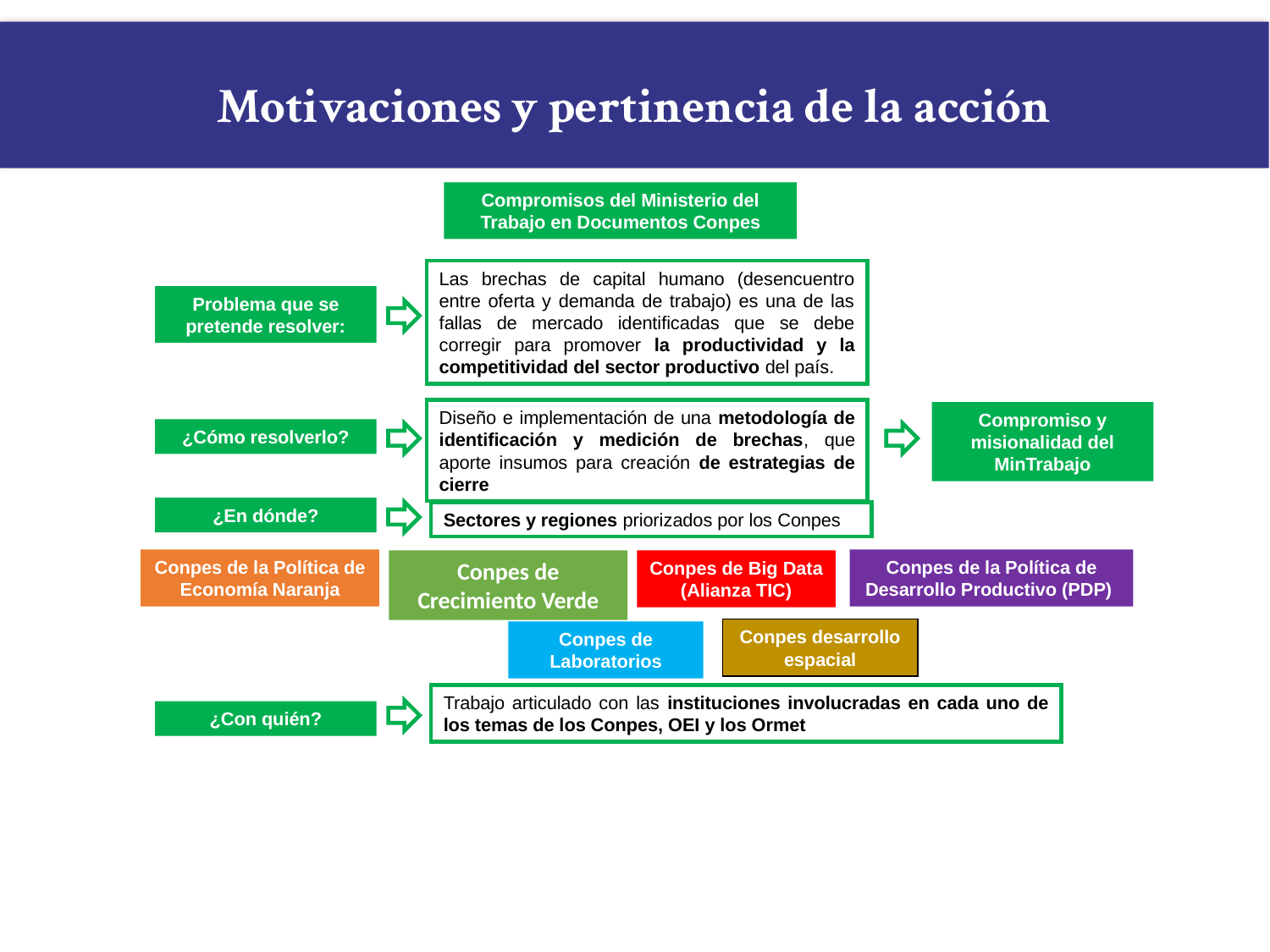

Motivaciones y pertinencia de la acción
Motivaciones y pertinencia de la acción
Compromisos del Ministerio del Trabajo en Documentos Conpes
Las brechas de capital humano (desencuentro entre oferta y demanda de trabajo) es una de las fallas de mercado identificadas que se debe corregir para promover la productividad y la competitividad del sector productivo del país.
Problema que se pretende resolver:

Diseño e implementación de una metodología de identificación y medición de brechas, que aporte insumos para creación de estrategias de cierre
Compromiso y misionalidad del MinTrabajo
¿Cómo resolverlo?

¿En dónde?

Sectores y regiones priorizados por los Conpes
Conpes de la Política de Economía Naranja
Conpes de la Política de Desarrollo Productivo (PDP)
Conpes de Crecimiento Verde
Conpes de Big Data (Alianza TIC)
Conpes desarrollo espacial
Conpes de Laboratorios
Trabajo articulado con las instituciones involucradas en cada uno de los temas de los Conpes, OEI y los Ormet

¿Con quién?